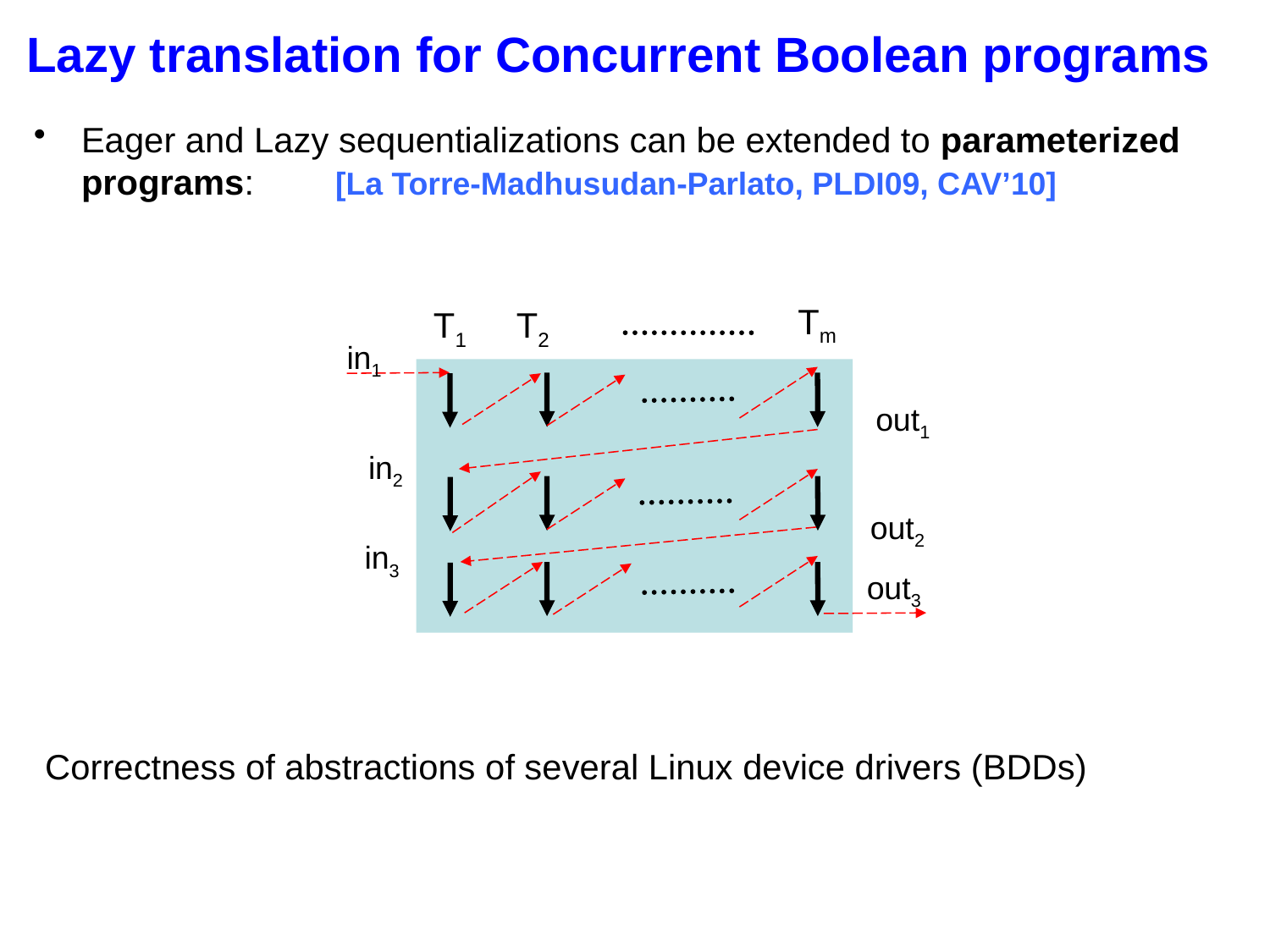

# Lazy translation for Concurrent Boolean programs
Eager and Lazy sequentializations can be extended to parameterized programs:   	[La Torre-Madhusudan-Parlato, PLDI09, CAV’10]

Tm
T1
T2
in1

out1

in2

out2

in3

out3

Correctness of abstractions of several Linux device drivers (BDDs)